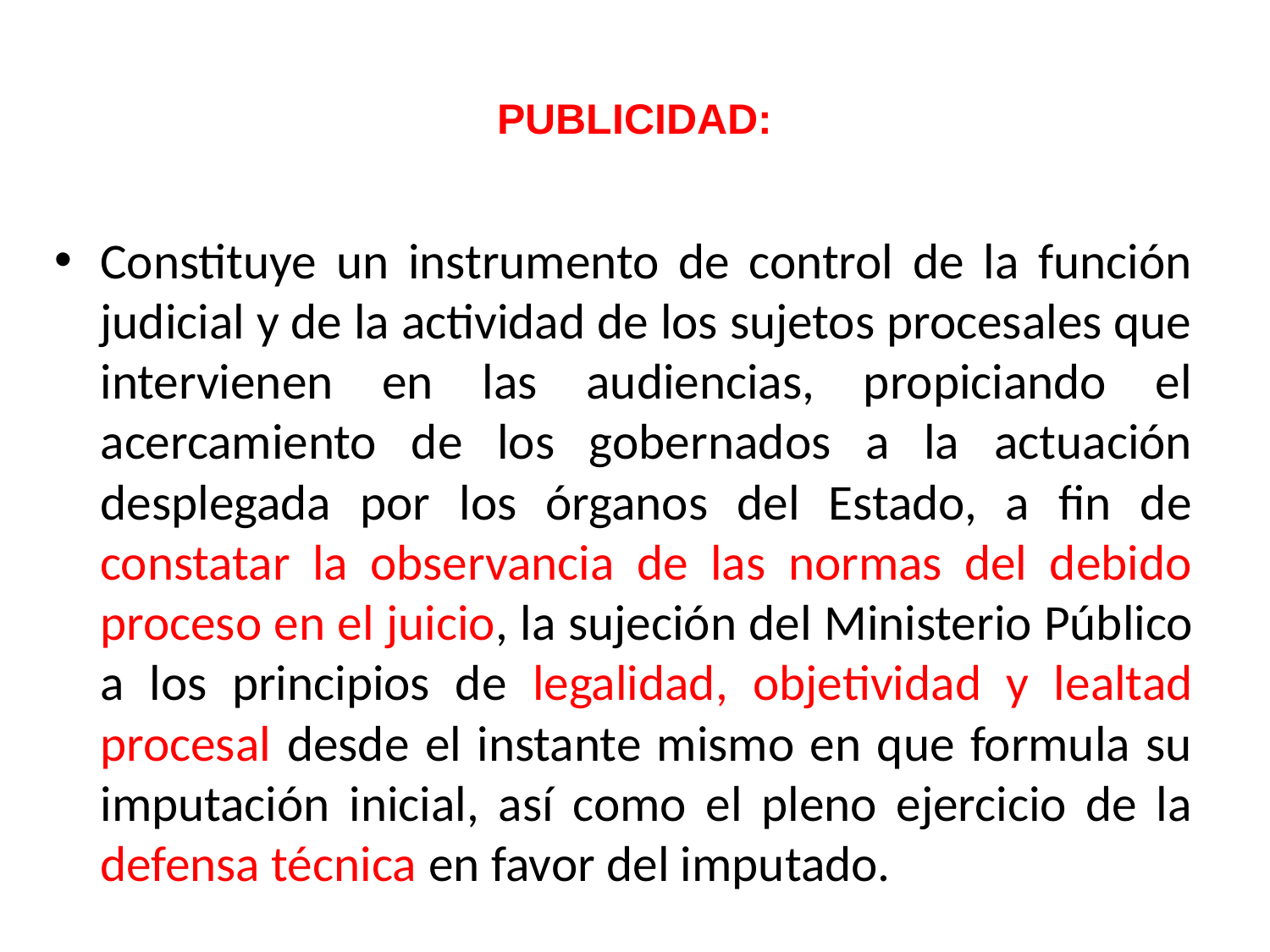

# PUBLICIDAD:
Constituye un instrumento de control de la función judicial y de la actividad de los sujetos procesales que intervienen en las audiencias, propiciando el acercamiento de los gobernados a la actuación desplegada por los órganos del Estado, a fin de constatar la observancia de las normas del debido proceso en el juicio, la sujeción del Ministerio Público a los principios de legalidad, objetividad y lealtad procesal desde el instante mismo en que formula su imputación inicial, así como el pleno ejercicio de la defensa técnica en favor del imputado.